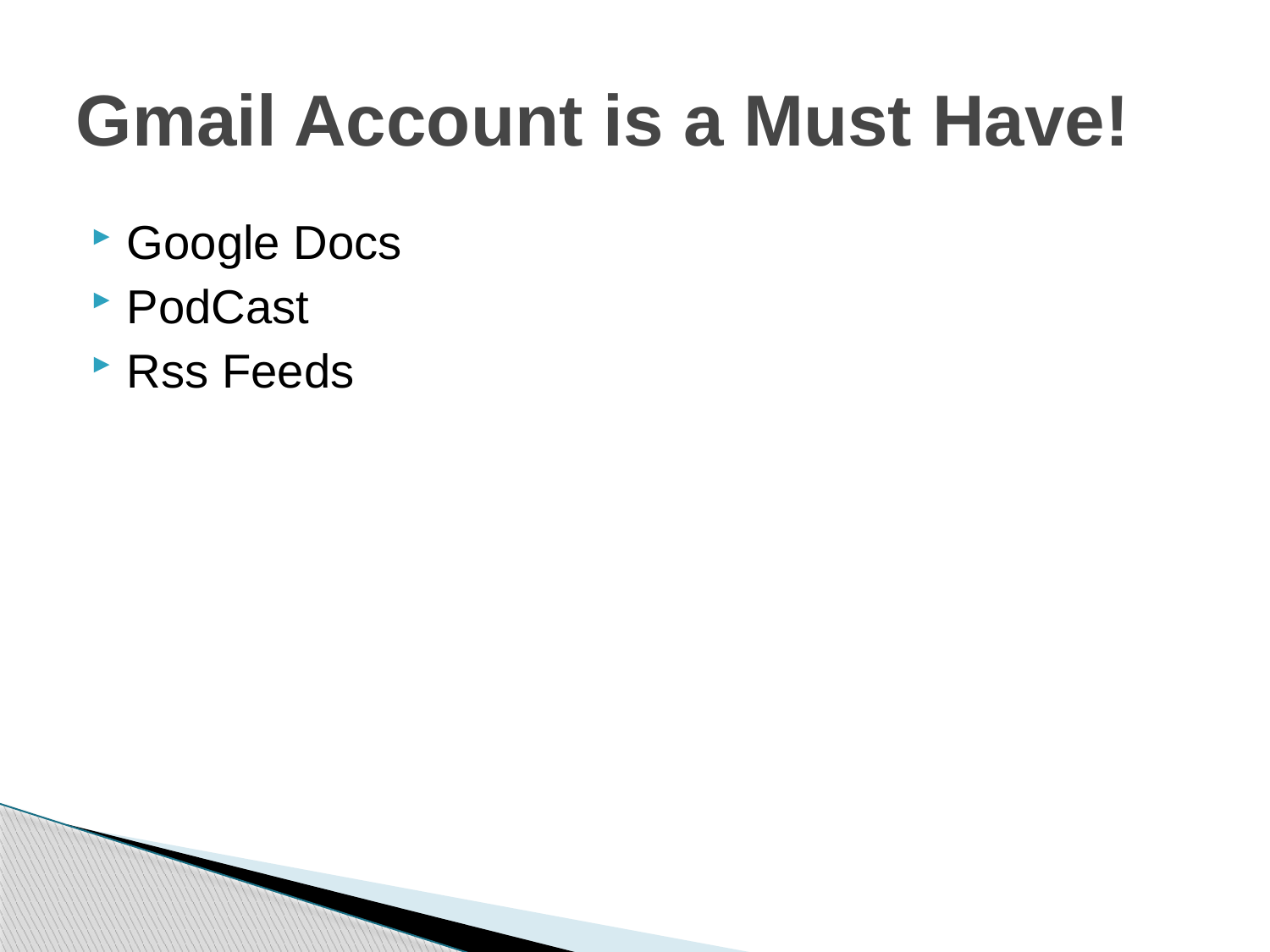

# Gmail Account is a Must Have!
Google Docs
PodCast
Rss Feeds